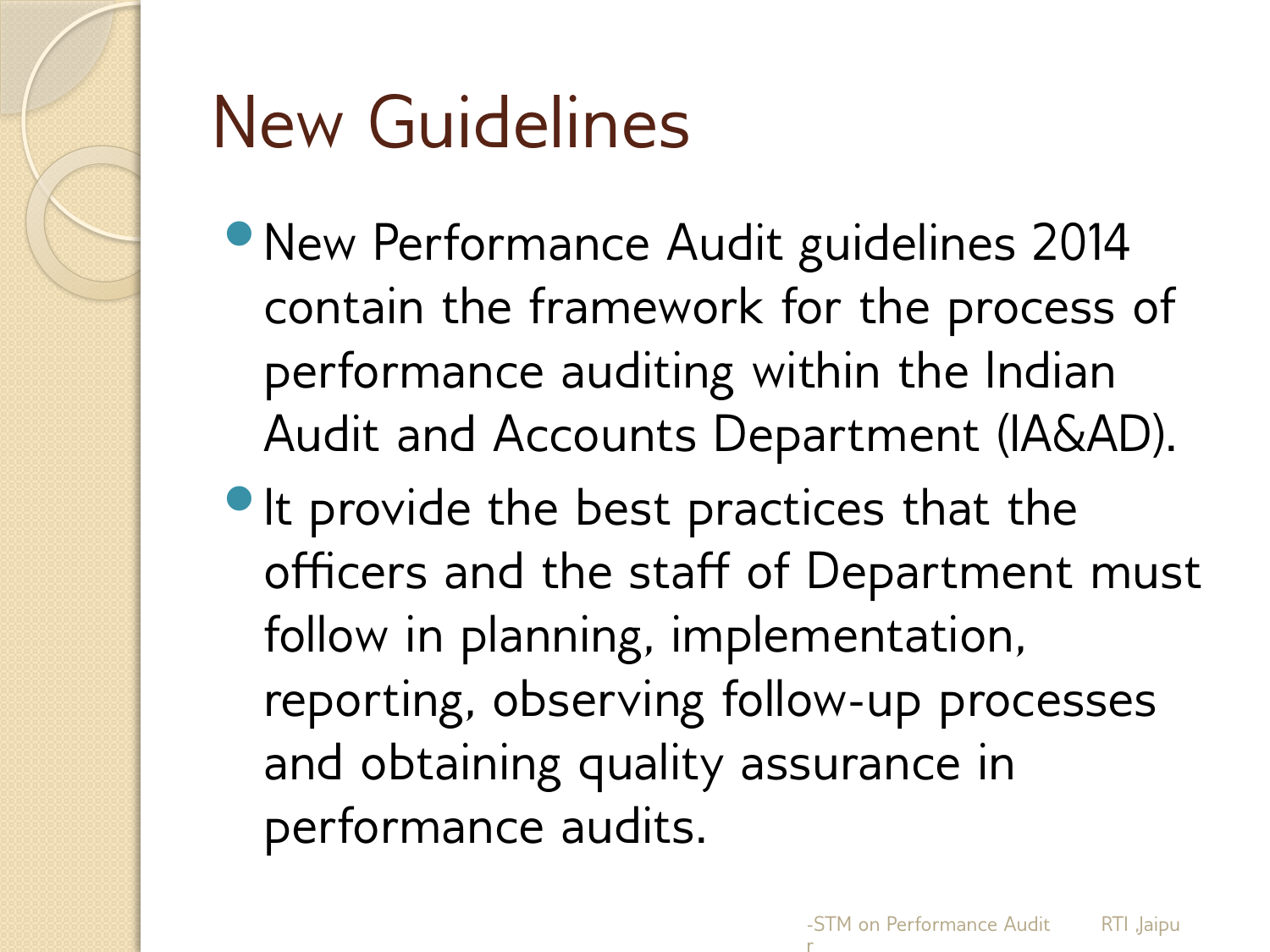

# New Guidelines
New Performance Audit guidelines 2014 contain the framework for the process of performance auditing within the Indian Audit and Accounts Department (IA&AD).
It provide the best practices that the officers and the staff of Department must follow in planning, implementation, reporting, observing follow-up processes and obtaining quality assurance in performance audits.
-STM on Performance Audit        RTI ,Jaipur